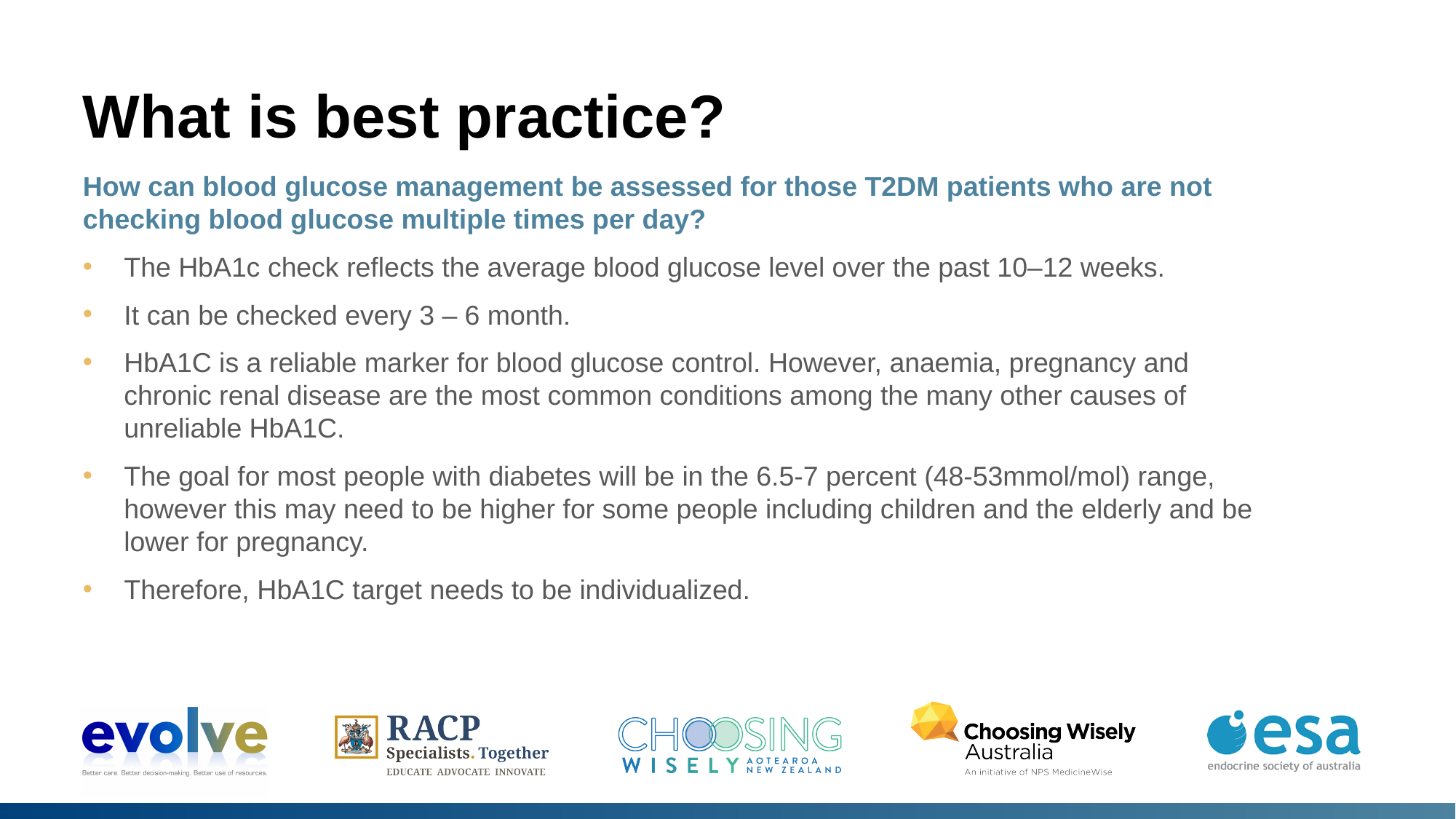

# What is best practice?
How can blood glucose management be assessed for those T2DM patients who are not checking blood glucose multiple times per day?
The HbA1c check reflects the average blood glucose level over the past 10–12 weeks.
It can be checked every 3 – 6 month.
HbA1C is a reliable marker for blood glucose control. However, anaemia, pregnancy and chronic renal disease are the most common conditions among the many other causes of unreliable HbA1C.
The goal for most people with diabetes will be in the 6.5-7 percent (48-53mmol/mol) range, however this may need to be higher for some people including children and the elderly and be lower for pregnancy.
Therefore, HbA1C target needs to be individualized.